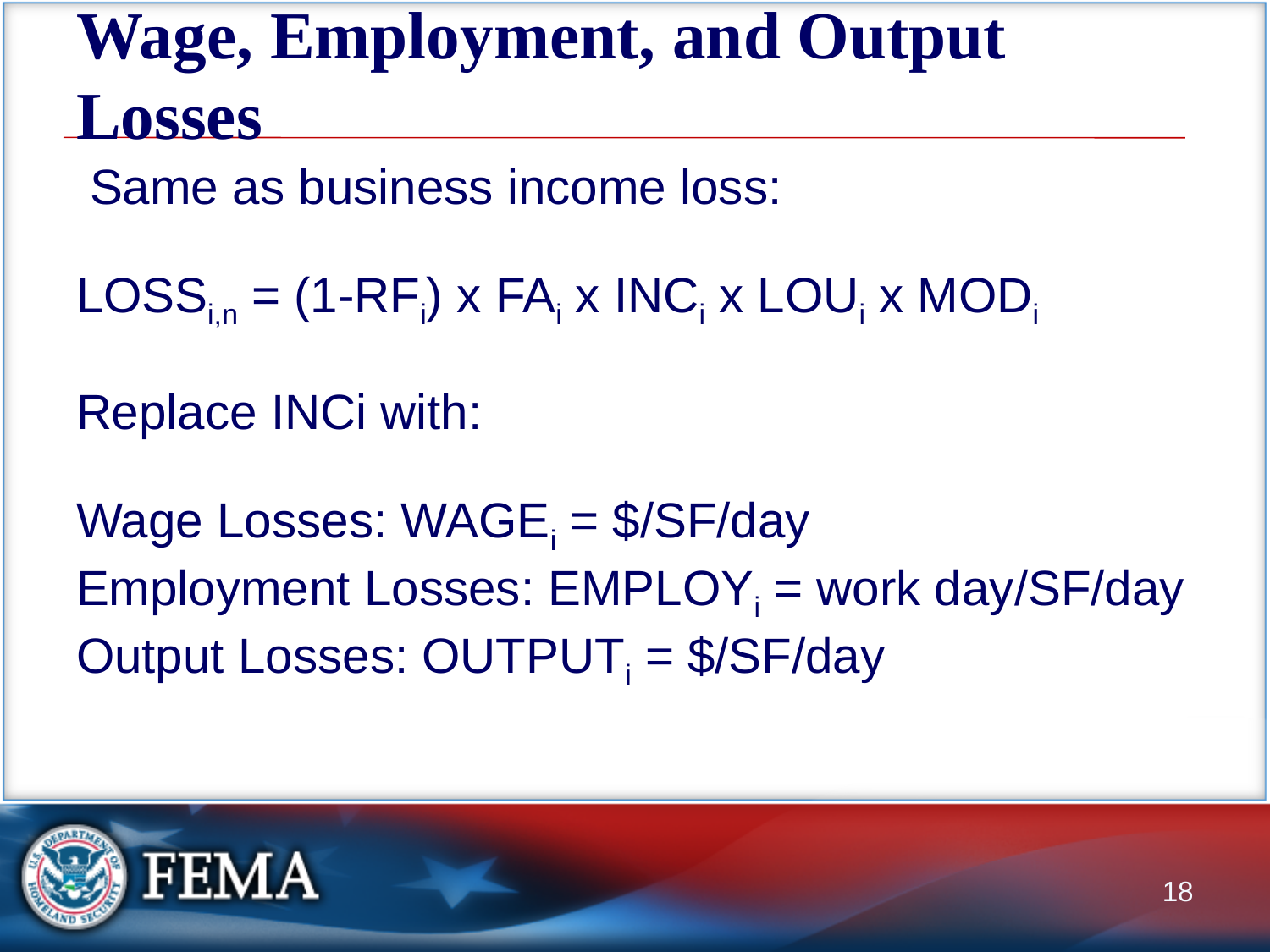

# Wage, Employment, and Output Losses
 Same as business income loss:
LOSSi,n = (1-RFi) x FAi x INCi x LOUi x MODi
Replace INCi with:
Wage Losses: WAGEi = $/SF/day
Employment Losses: EMPLOYi = work day/SF/day
Output Losses: OUTPUTi = $/SF/day
18